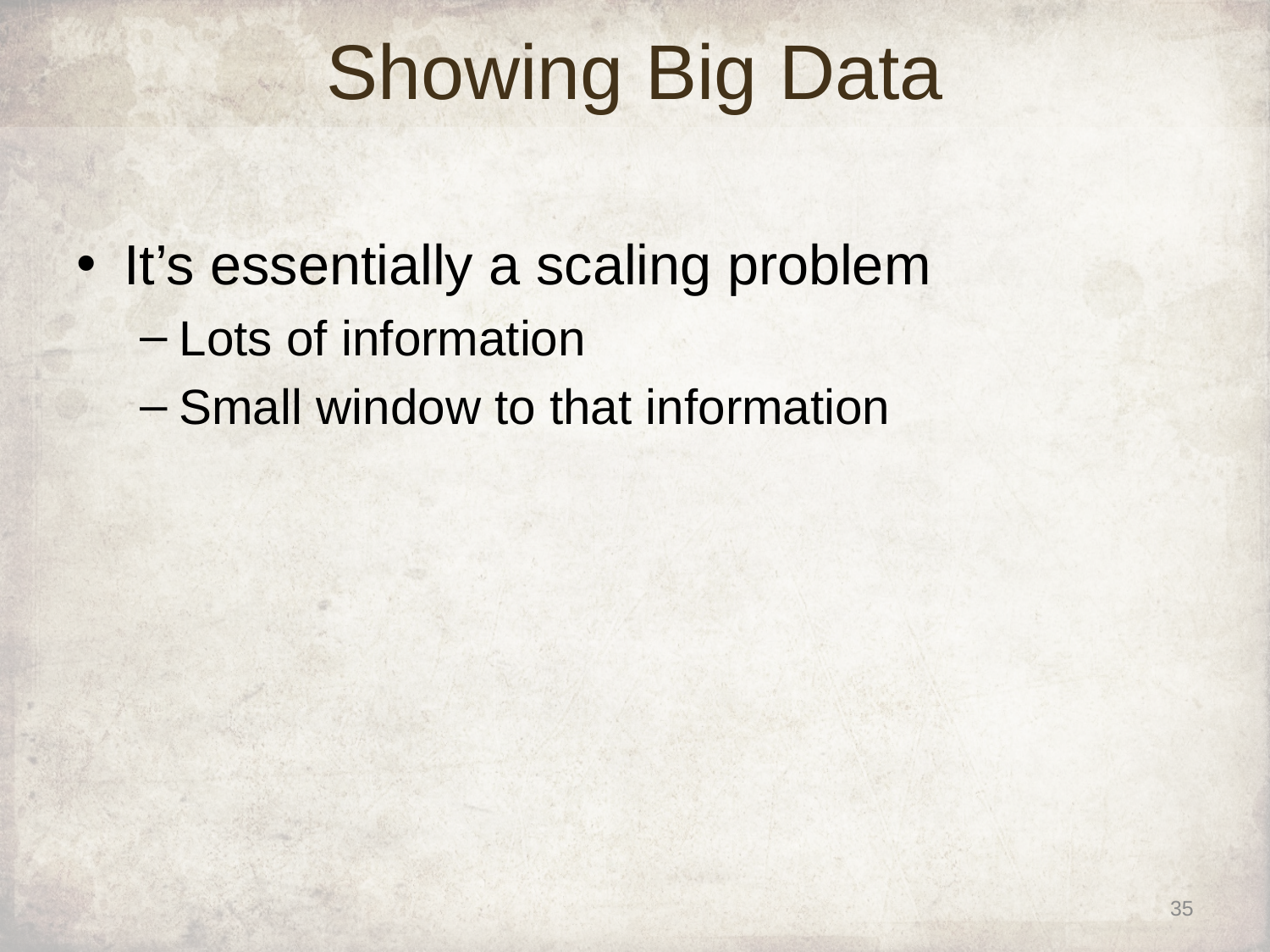

# Showing Big Data
It’s essentially a scaling problem
Lots of information
Small window to that information
35